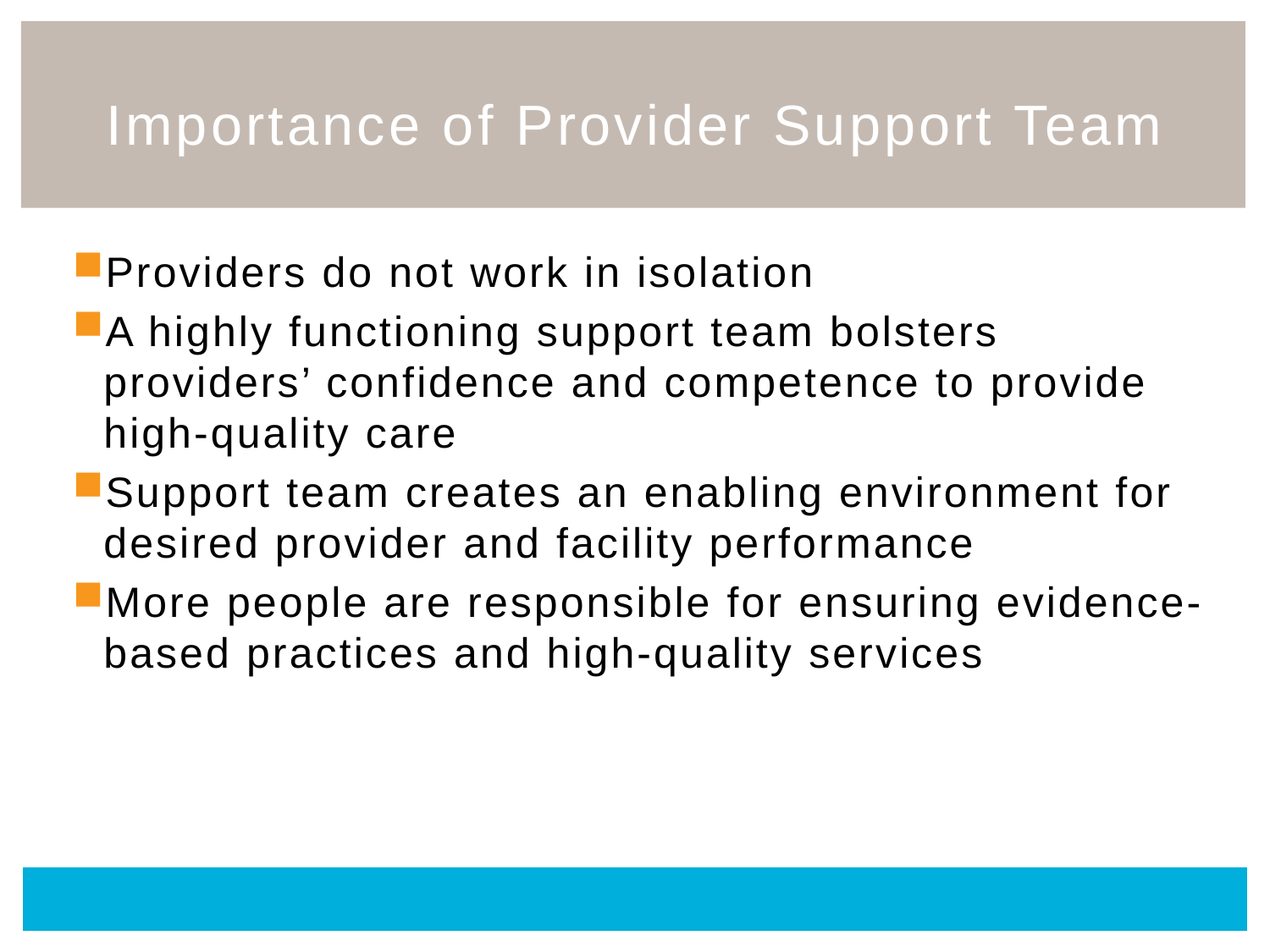

# Importance of Provider Support Team
Providers do not work in isolation
A highly functioning support team bolsters providers’ confidence and competence to provide high-quality care
Support team creates an enabling environment for desired provider and facility performance
More people are responsible for ensuring evidence-based practices and high-quality services